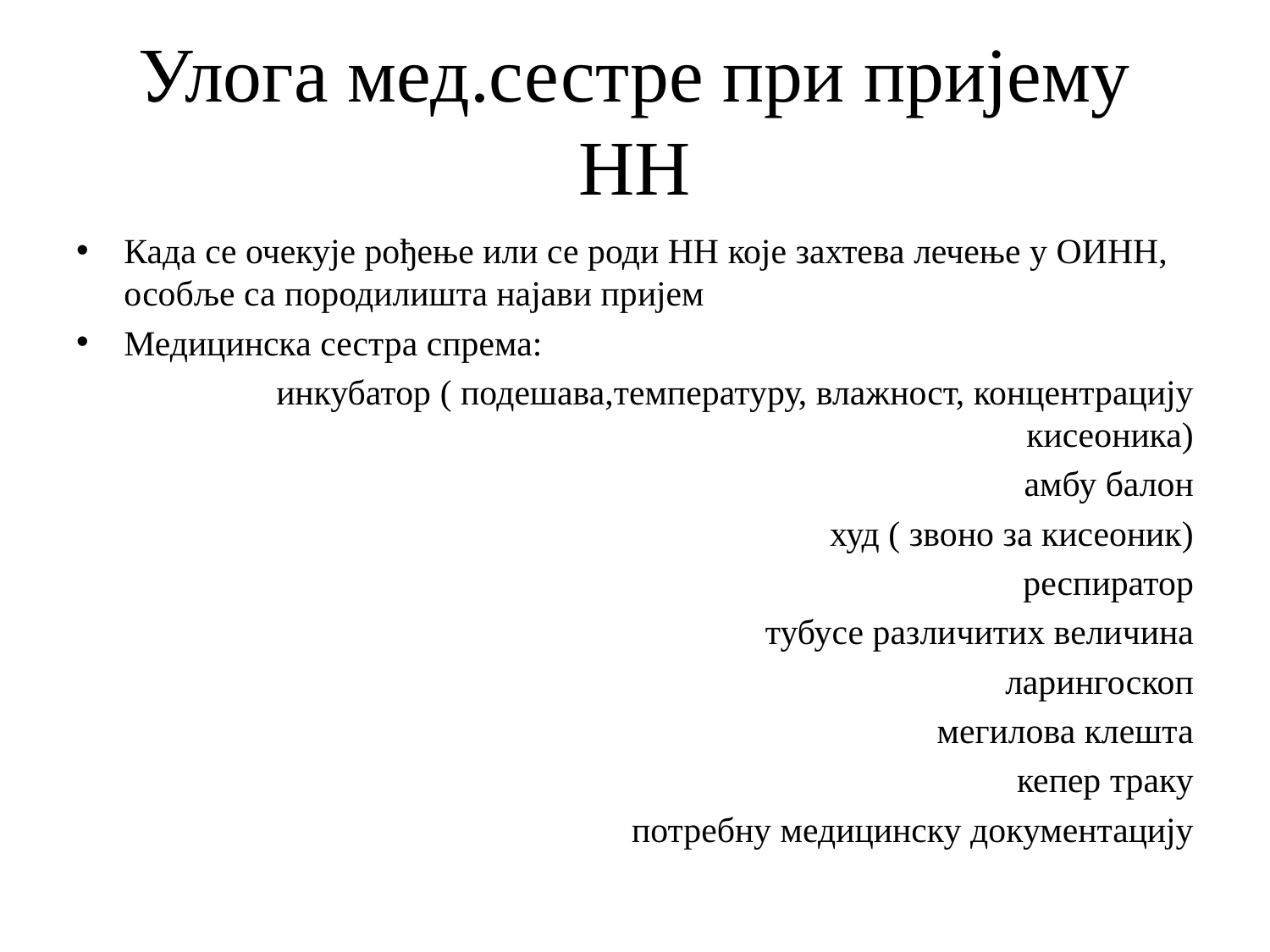

# Улога мед.сестре при пријему НН
Када се очекује рођење или се роди НН које захтева лечење у ОИНН, особље са породилишта најави пријем
Медицинска сестра спрема:
        инкубатор ( подешава,температуру, влажност, концентрацију кисеоника)
        амбу балон
        худ ( звоно за кисеоник)
        респиратор
        тубусе различитих величина
        ларингоскоп
        мегилова клешта
        кепер траку
        потребну медицинску документацију